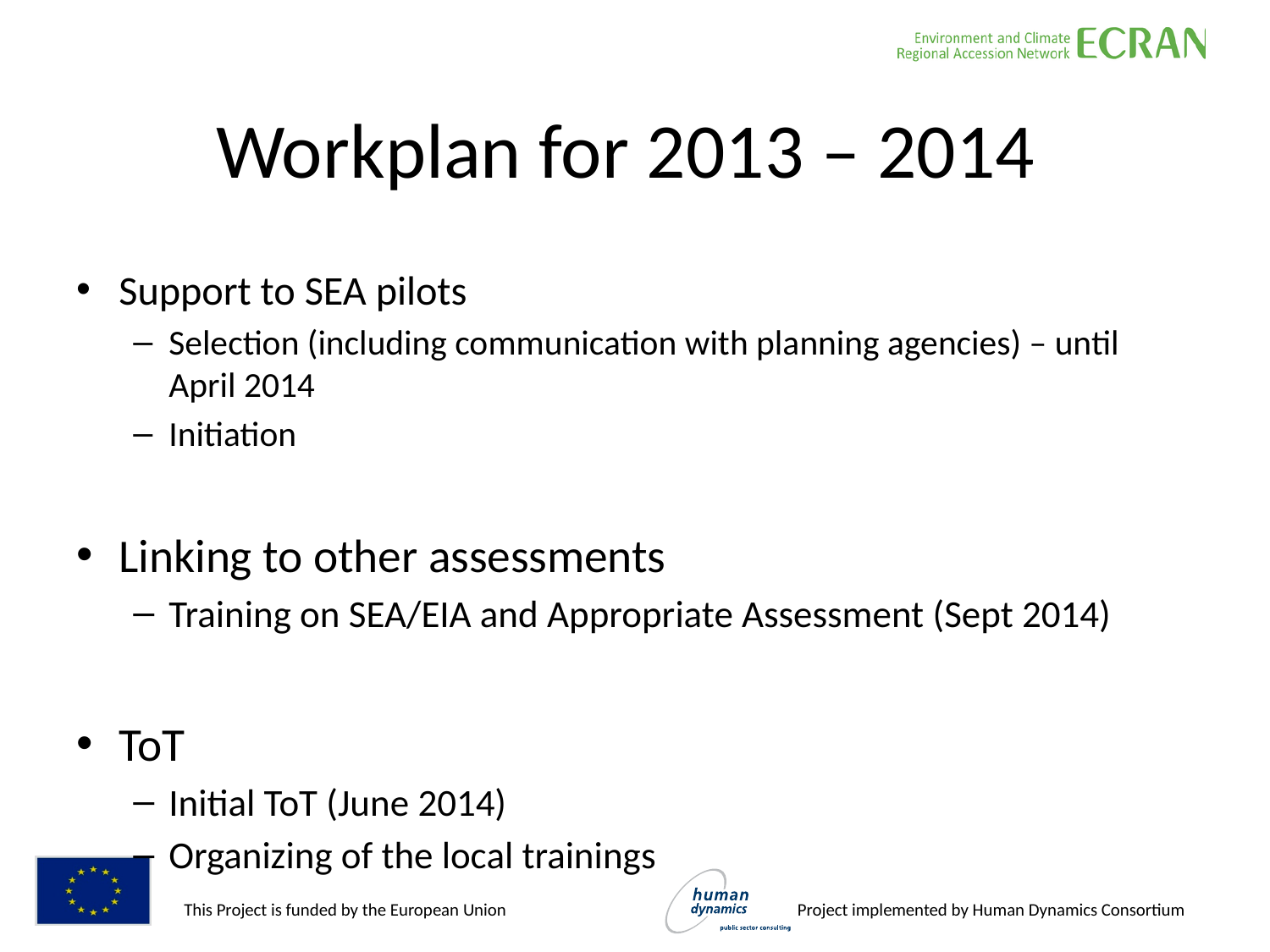

# Workplan for 2013 – 2014
Support to SEA pilots
Selection (including communication with planning agencies) – until April 2014
Initiation

Linking to other assessments
Training on SEA/EIA and Appropriate Assessment (Sept 2014)

ToT
Initial ToT (June 2014)
Organizing of the local trainings